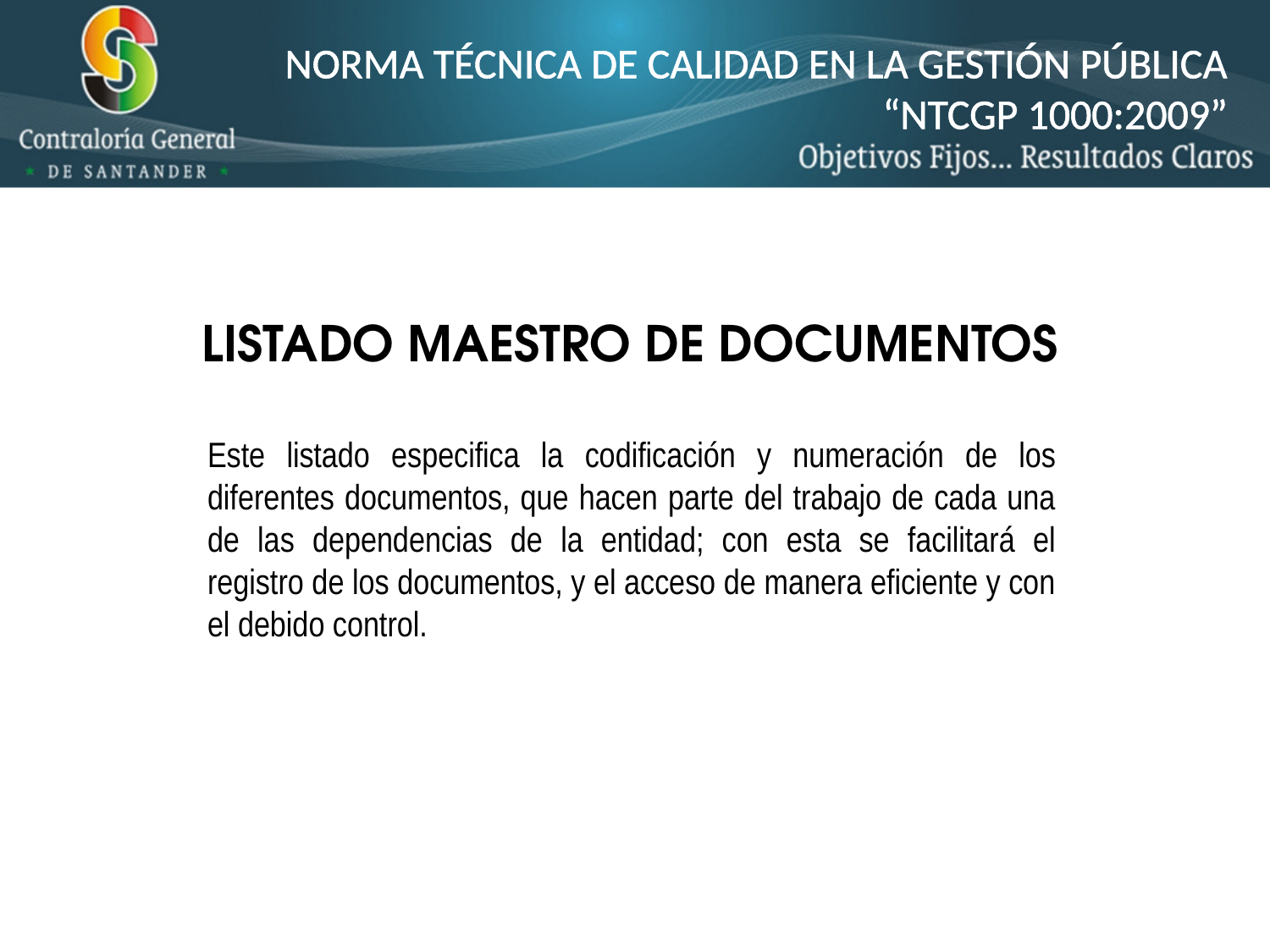

NORMA TÉCNICA DE CALIDAD EN LA GESTIÓN PÚBLICA
“NTCGP 1000:2009”
LISTADO MAESTRO DE DOCUMENTOS
Este listado especifica la codificación y numeración de los diferentes documentos, que hacen parte del trabajo de cada una de las dependencias de la entidad; con esta se facilitará el registro de los documentos, y el acceso de manera eficiente y con el debido control.